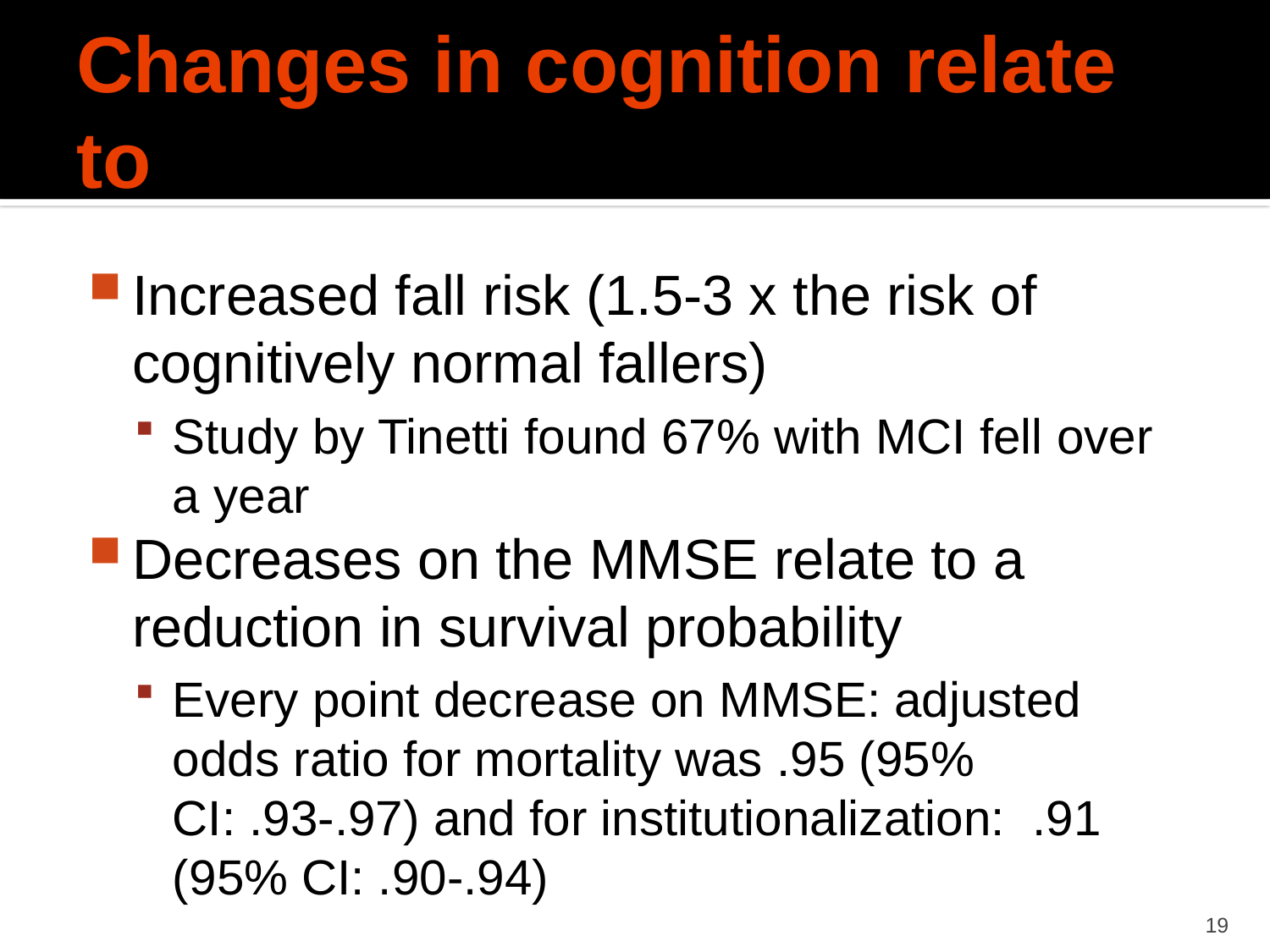

# Changes in cognition relate to
Increased fall risk (1.5-3 x the risk of cognitively normal fallers)
Study by Tinetti found 67% with MCI fell over a year
Decreases on the MMSE relate to a reduction in survival probability
Every point decrease on MMSE: adjusted odds ratio for mortality was .95 (95% CI: .93-.97) and for institutionalization:  .91 (95% CI: .90-.94)
19